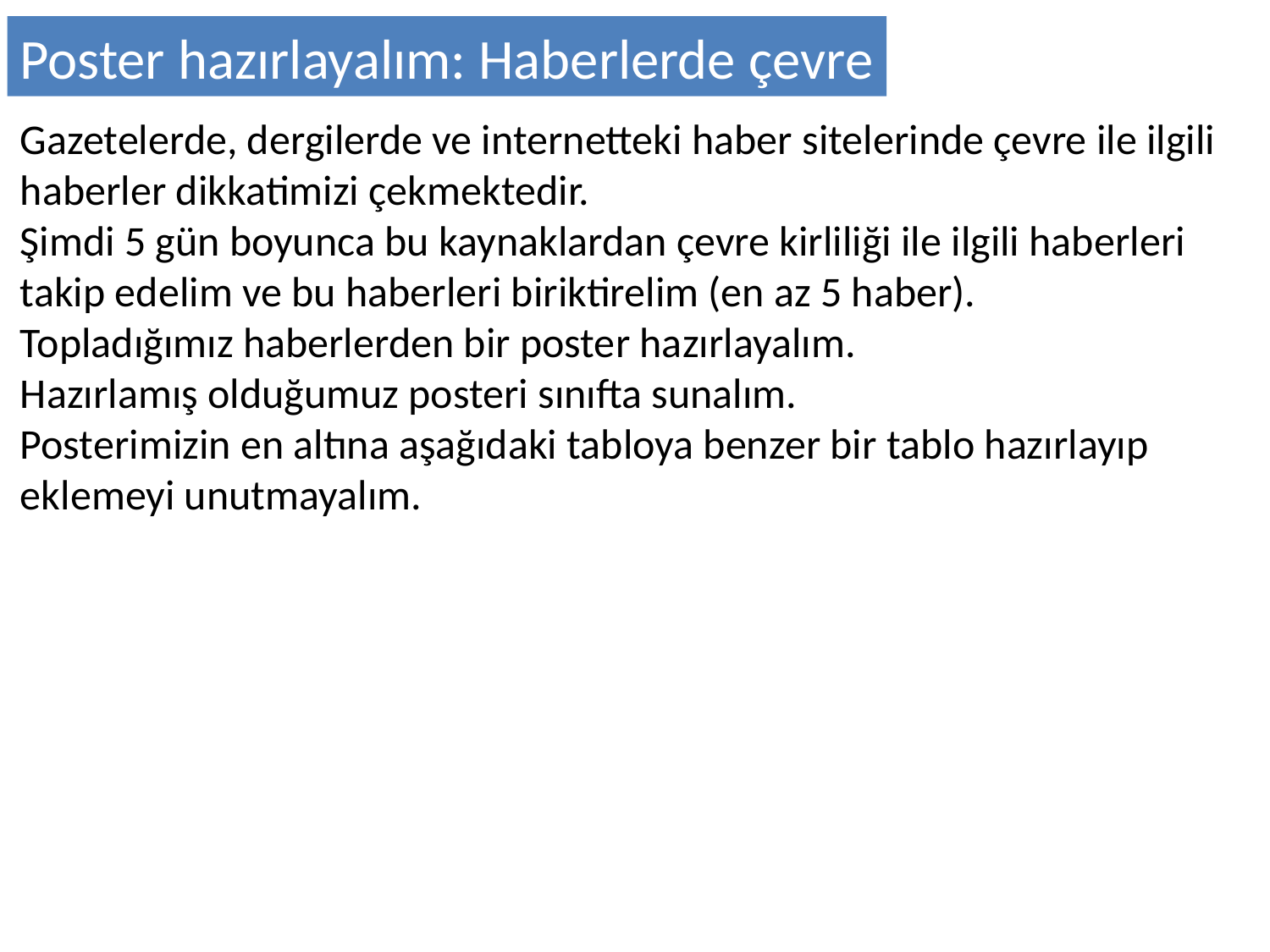

Poster hazırlayalım: Haberlerde çevre
Gazetelerde, dergilerde ve internetteki haber sitelerinde çevre ile ilgili haberler dikkatimizi çekmektedir.
Şimdi 5 gün boyunca bu kaynaklardan çevre kirliliği ile ilgili haberleri takip edelim ve bu haberleri biriktirelim (en az 5 haber).
Topladığımız haberlerden bir poster hazırlayalım.
Hazırlamış olduğumuz posteri sınıfta sunalım.
Posterimizin en altına aşağıdaki tabloya benzer bir tablo hazırlayıp eklemeyi unutmayalım.